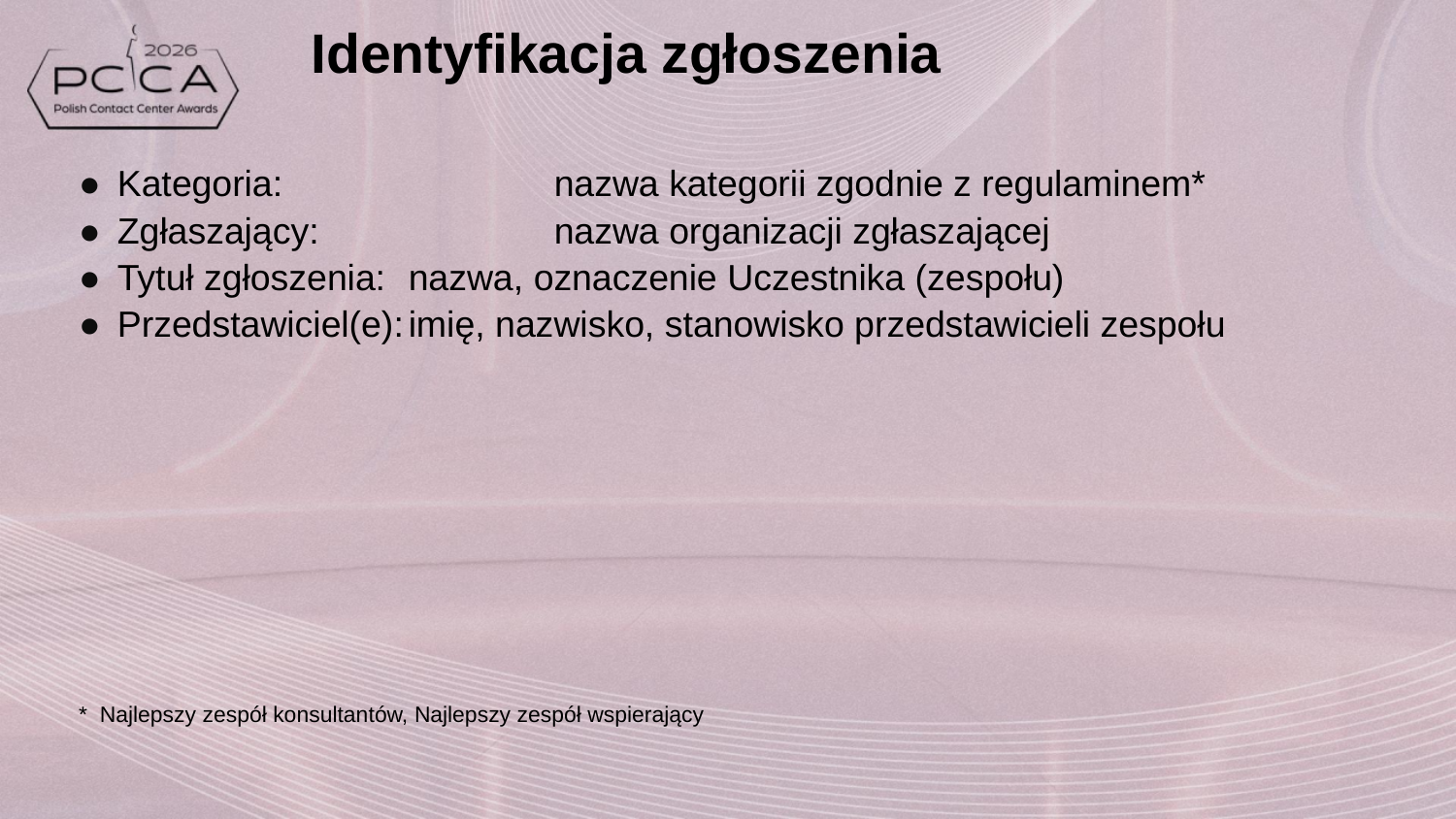

# Identyfikacja zgłoszenia
Kategoria:		nazwa kategorii zgodnie z regulaminem*
Zgłaszający:		nazwa organizacji zgłaszającej
Tytuł zgłoszenia:	nazwa, oznaczenie Uczestnika (zespołu)
Przedstawiciel(e):	imię, nazwisko, stanowisko przedstawicieli zespołu

*  Najlepszy zespół konsultantów, Najlepszy zespół wspierający